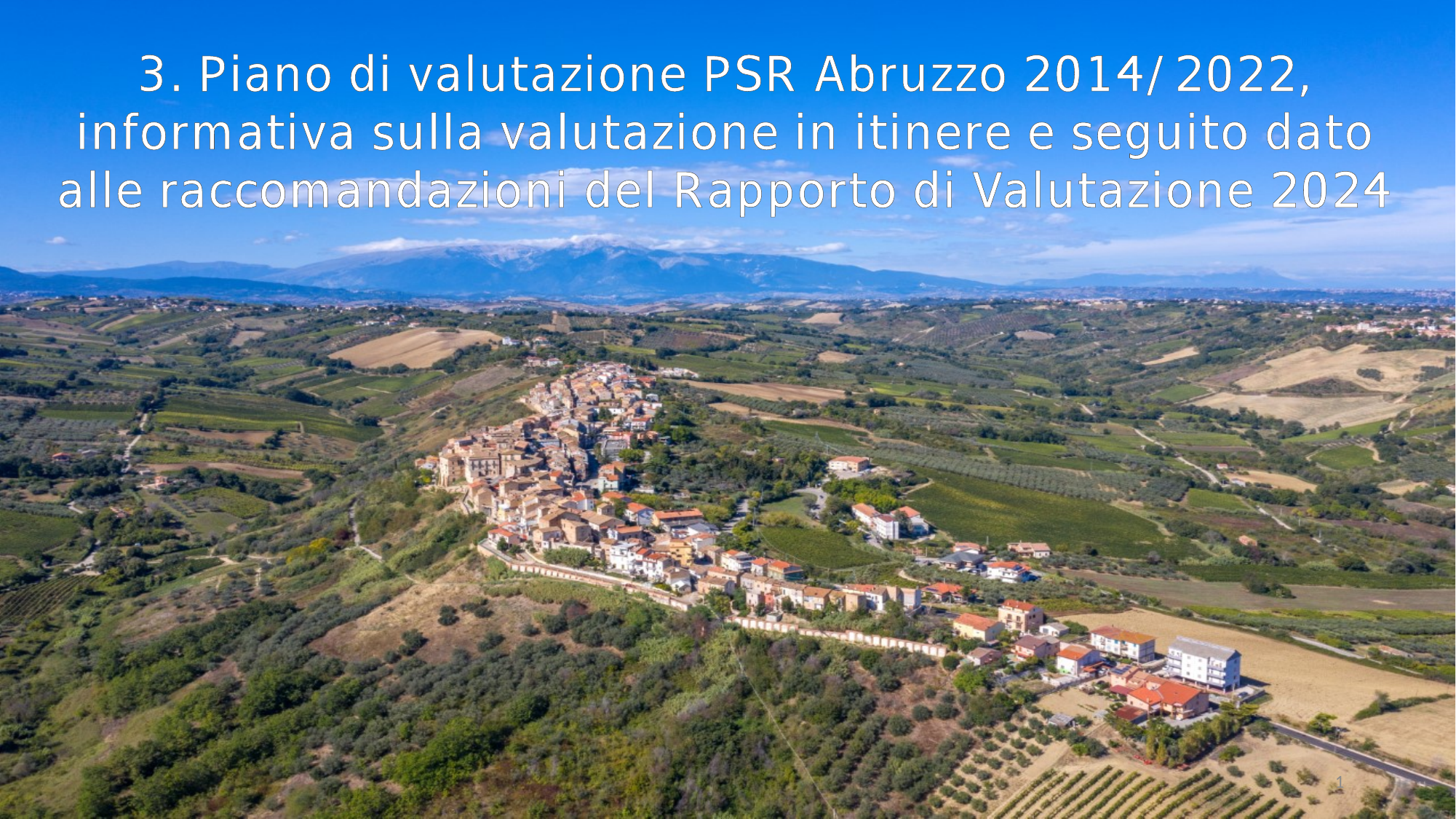

3. Piano di valutazione PSR Abruzzo 2014/2022, informativa sulla valutazione in itinere e seguito dato alle raccomandazioni del Rapporto di Valutazione 2024
1